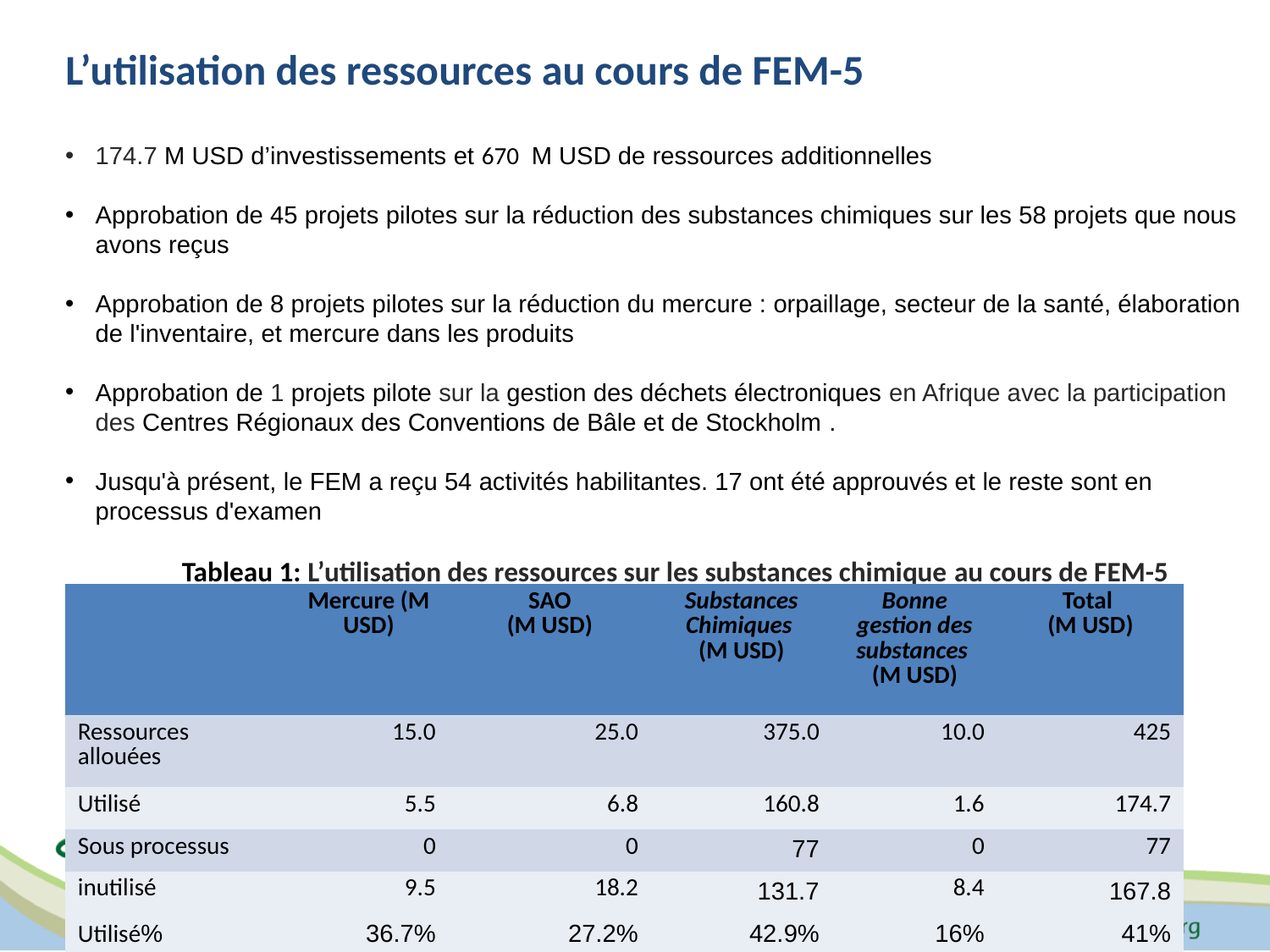

L’utilisation des ressources au cours de FEM-5

174.7 M USD d’investissements et 670  M USD de ressources additionnelles

Approbation de 45 projets pilotes sur la réduction des substances chimiques sur les 58 projets que nous avons reçus

Approbation de 8 projets pilotes sur la réduction du mercure : orpaillage, secteur de la santé, élaboration de l'inventaire, et mercure dans les produits

Approbation de 1 projets pilote sur la gestion des déchets électroniques en Afrique avec la participation des Centres Régionaux des Conventions de Bâle et de Stockholm .

Jusqu'à présent, le FEM a reçu 54 activités habilitantes. 17 ont été approuvés et le reste sont en processus d'examen
Tableau 1: L’utilisation des ressources sur les substances chimique au cours de FEM-5

|  | Mercure (M USD) | SAO (M USD) | Substances Chimiques (M USD) | Bonne gestion des substances (M USD) | Total  (M USD) |
| --- | --- | --- | --- | --- | --- |
| Ressources allouées | 15.0 | 25.0 | 375.0 | 10.0 | 425 |
| Utilisé | 5.5 | 6.8 | 160.8 | 1.6 | 174.7 |
| Sous processus | 0 | 0 | 77 | 0 | 77 |
| inutilisé | 9.5 | 18.2 | 131.7 | 8.4 | 167.8 |
| Utilisé% | 36.7% | 27.2% | 42.9% | 16% | 41% |